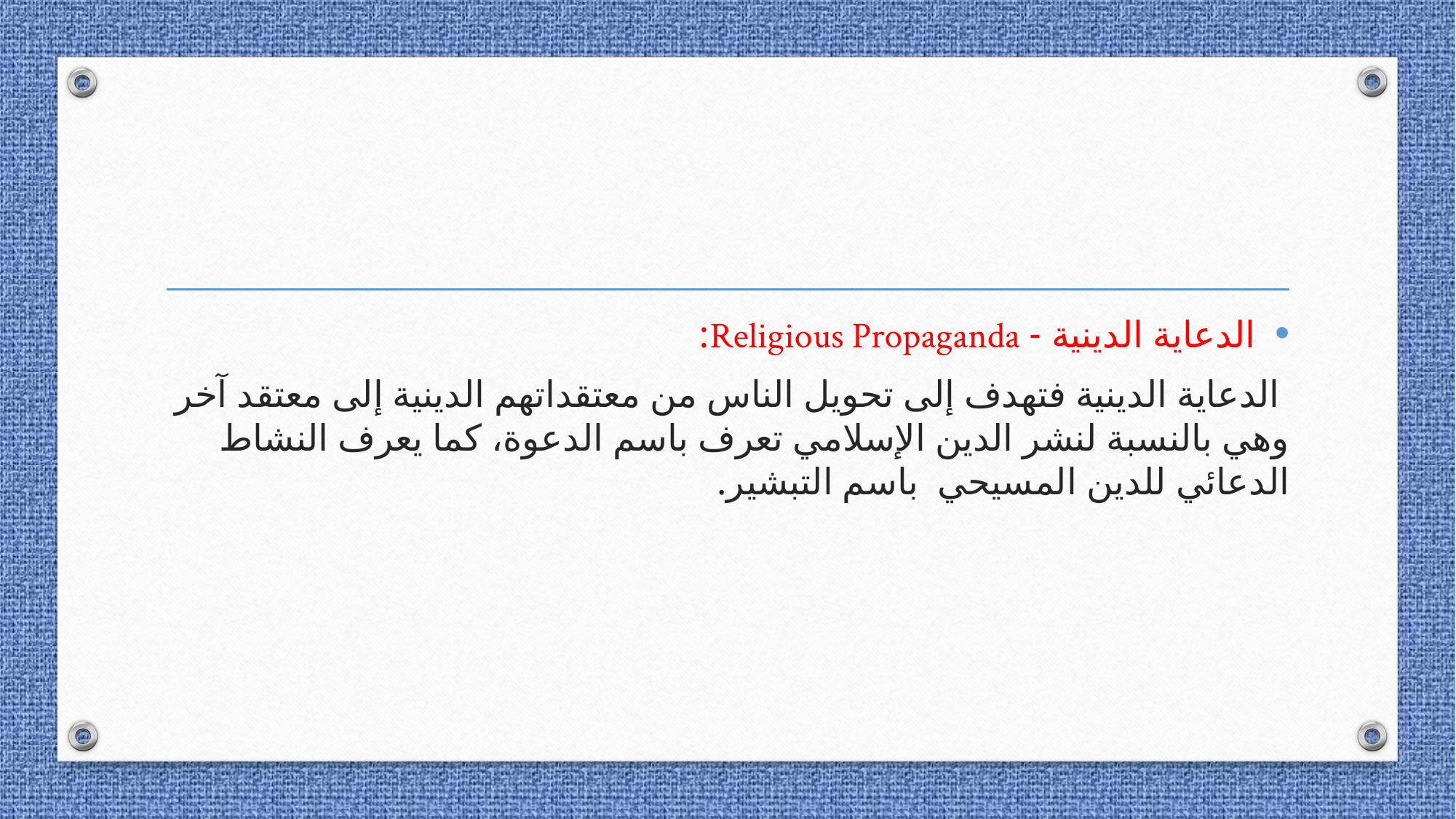

#
الدعاية الدينية - Religious Propaganda:
 الدعاية الدينية فتهدف إلى تحويل الناس من معتقداتهم الدينية إلى معتقد آخر وهي بالنسبة لنشر الدين الإسلامي تعرف باسم الدعوة، كما يعرف النشاط الدعائي للدين المسيحي  باسم التبشير.